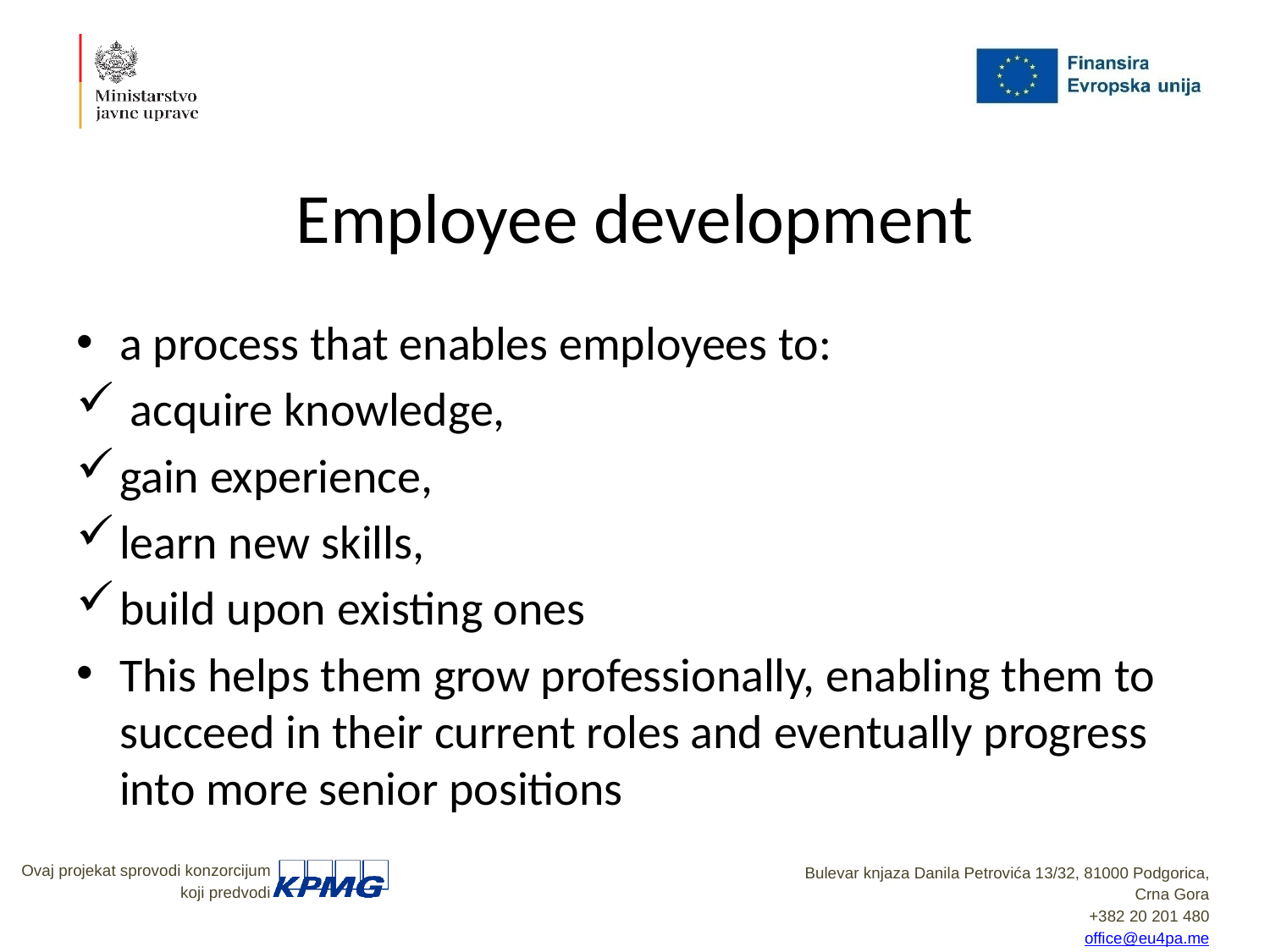

# Employee development

a process that enables employees to:
 acquire knowledge,
gain experience,
learn new skills,
build upon existing ones
This helps them grow professionally, enabling them to succeed in their current roles and eventually progress into more senior positions